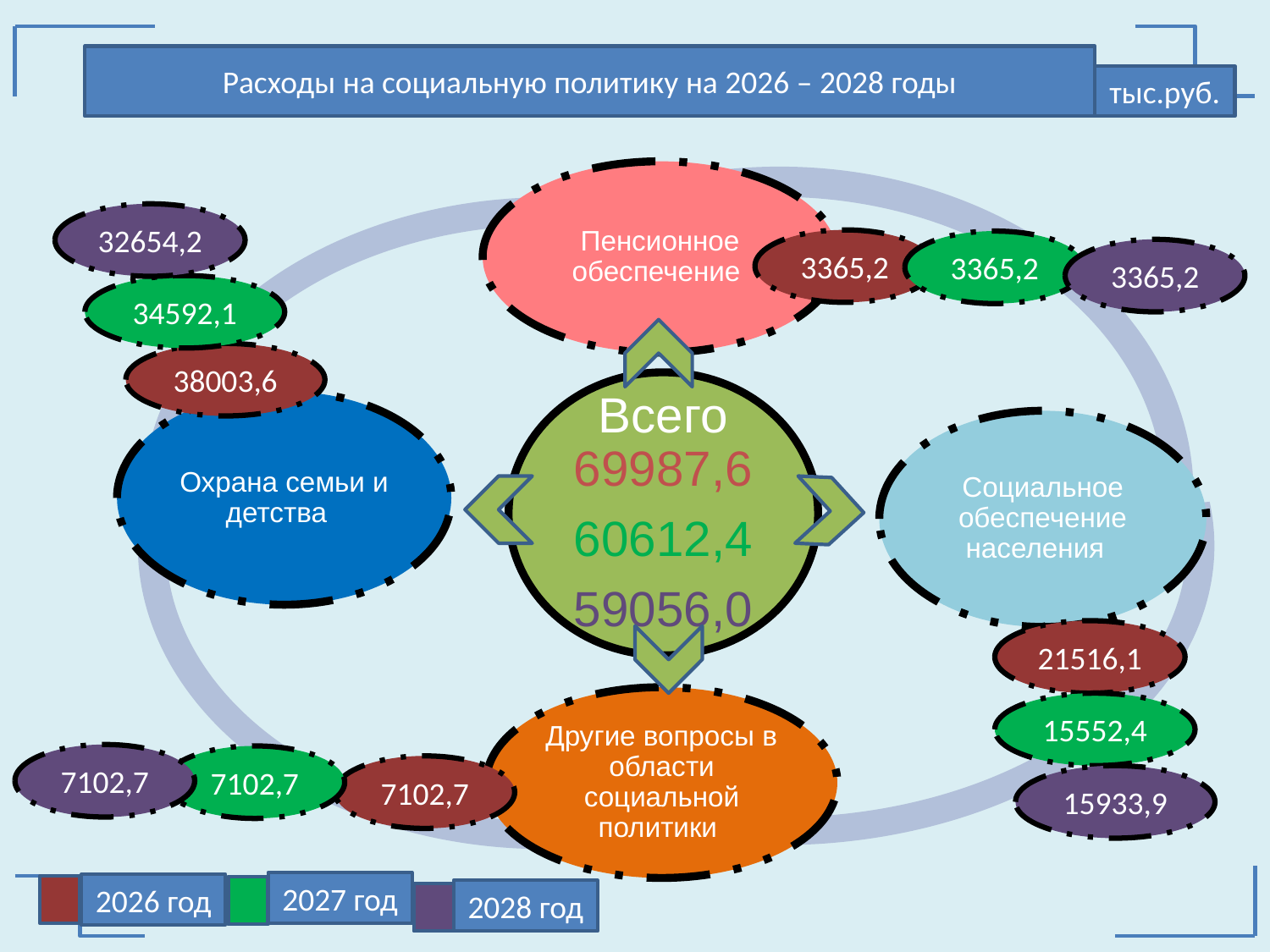

Расходы на социальную политику на 2026 – 2028 годы
тыс.руб.
Всего 69987,6
60612,4
59056,0
Пенсионное обеспечение
Социальное обеспечение населения
Другие вопросы в области социальной политики
Охрана семьи и детства
32654,2
3365,2
3365,2
3365,2
34592,1

38003,6

21516,1

15552,4
7102,7
7102,7
7102,7
15933,9
2027 год
2026 год

2028 год